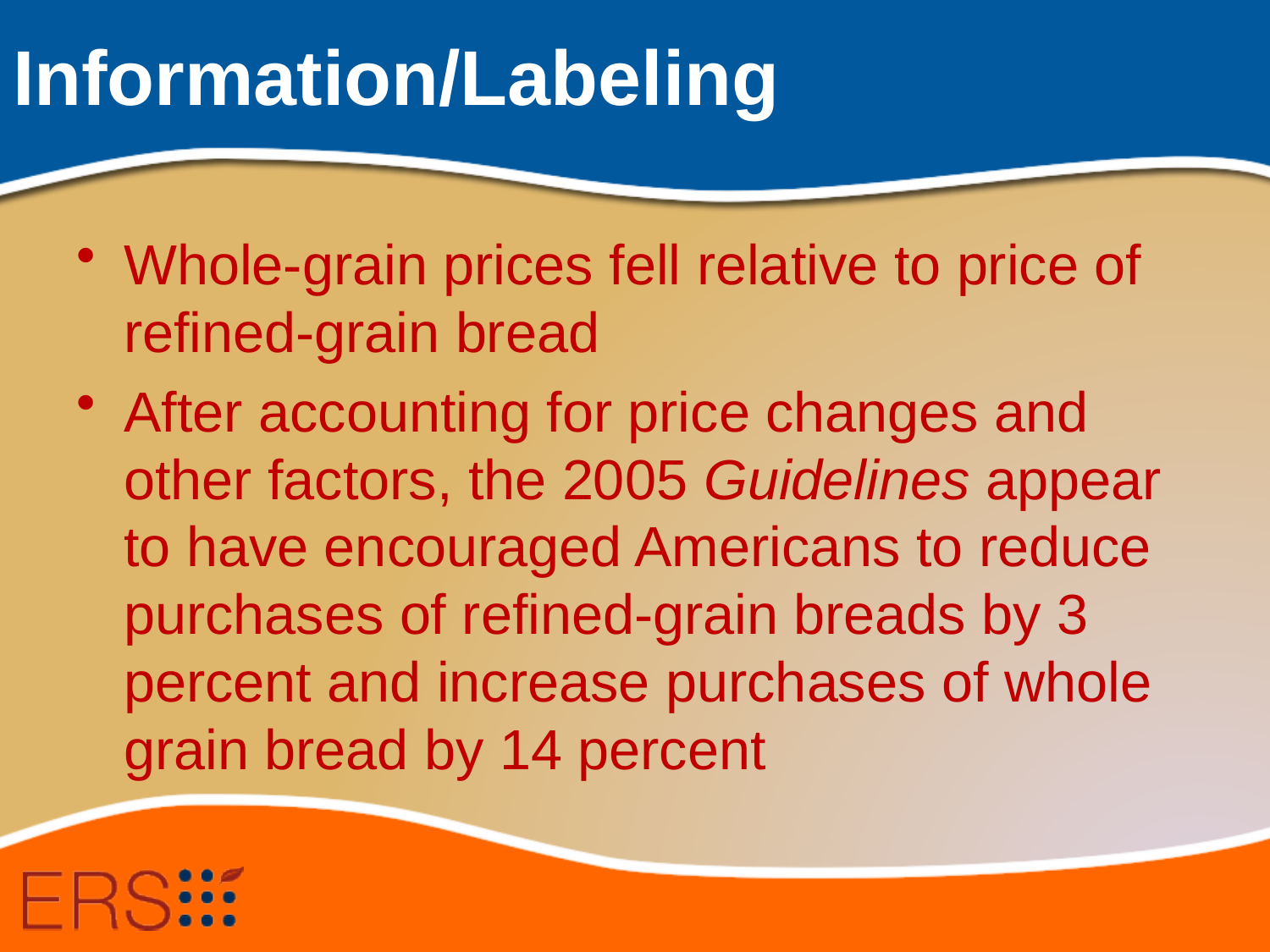

# Information/Labeling
Whole-grain prices fell relative to price of refined-grain bread
After accounting for price changes and other factors, the 2005 Guidelines appear to have encouraged Americans to reduce purchases of refined-grain breads by 3 percent and increase purchases of whole grain bread by 14 percent